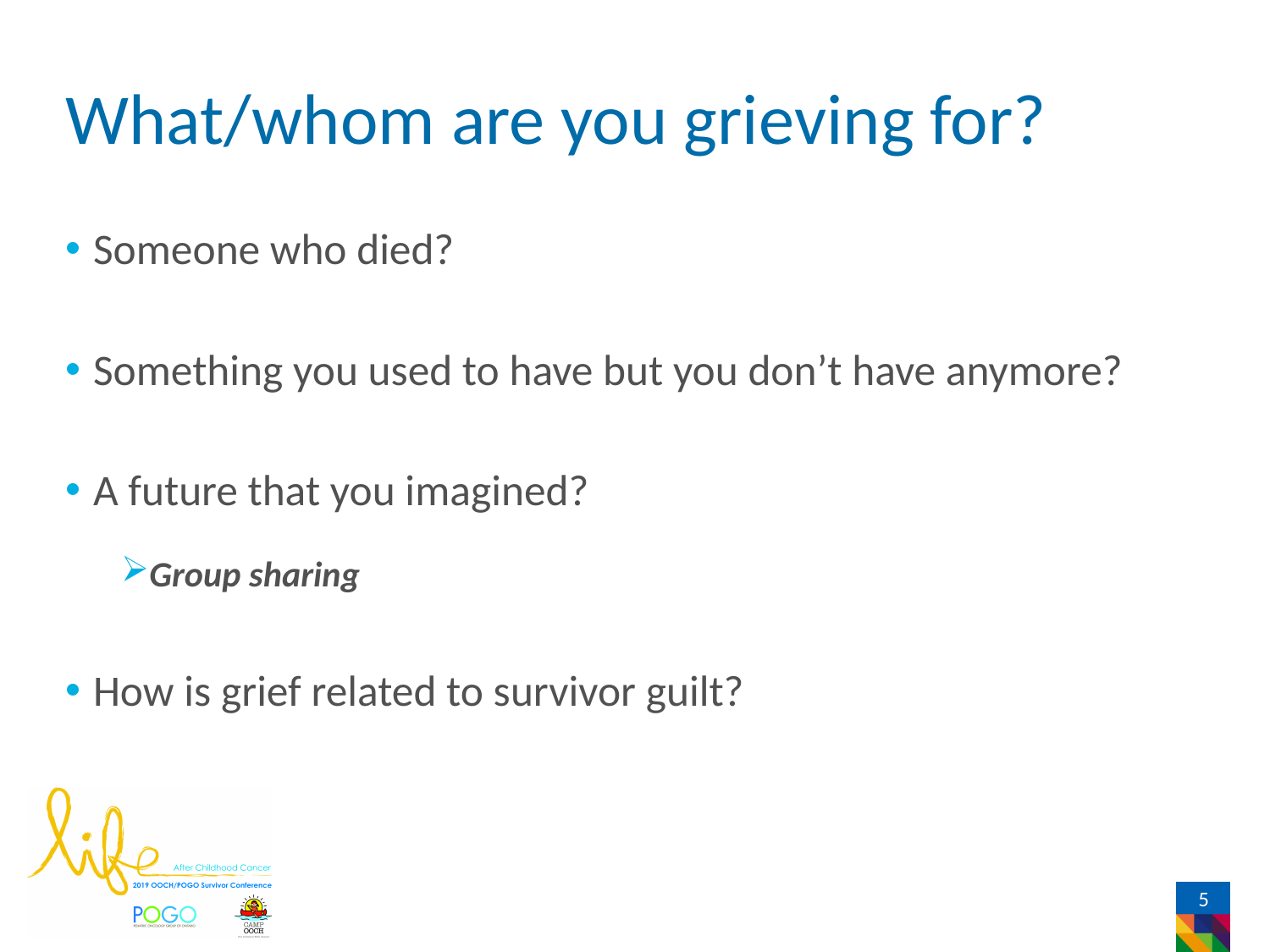

# What/whom are you grieving for?
Someone who died?

Something you used to have but you don’t have anymore?

A future that you imagined?

Group sharing

How is grief related to survivor guilt?